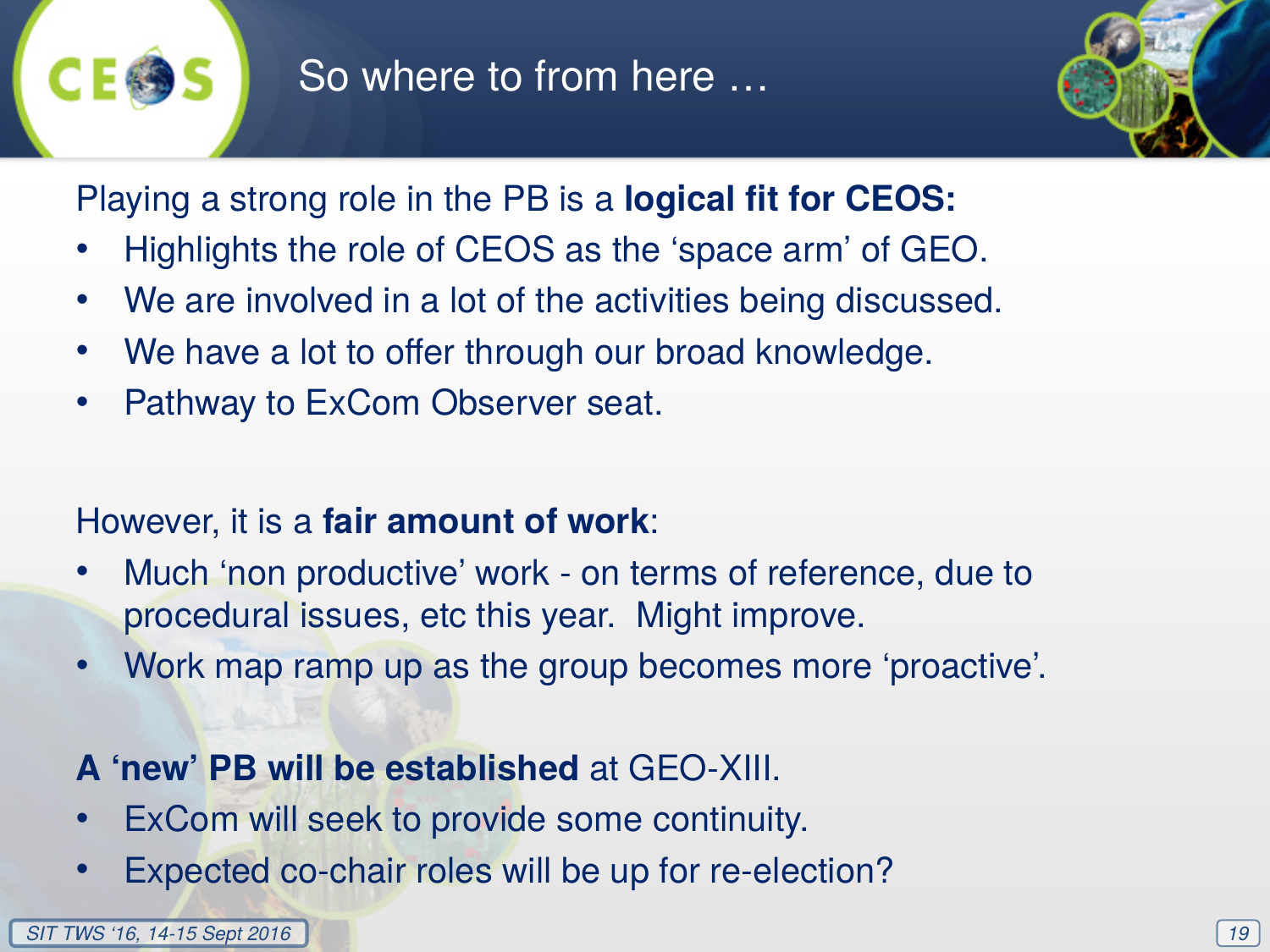

So where to from here …
Playing a strong role in the PB is a logical fit for CEOS:
Highlights the role of CEOS as the ‘space arm’ of GEO.
We are involved in a lot of the activities being discussed.
We have a lot to offer through our broad knowledge.
Pathway to ExCom Observer seat.

However, it is a fair amount of work:
Much ‘non productive’ work - on terms of reference, due to procedural issues, etc this year.  Might improve.
Work map ramp up as the group becomes more ‘proactive’.

A ‘new’ PB will be established at GEO-XIII.
ExCom will seek to provide some continuity.
Expected co-chair roles will be up for re-election?

19